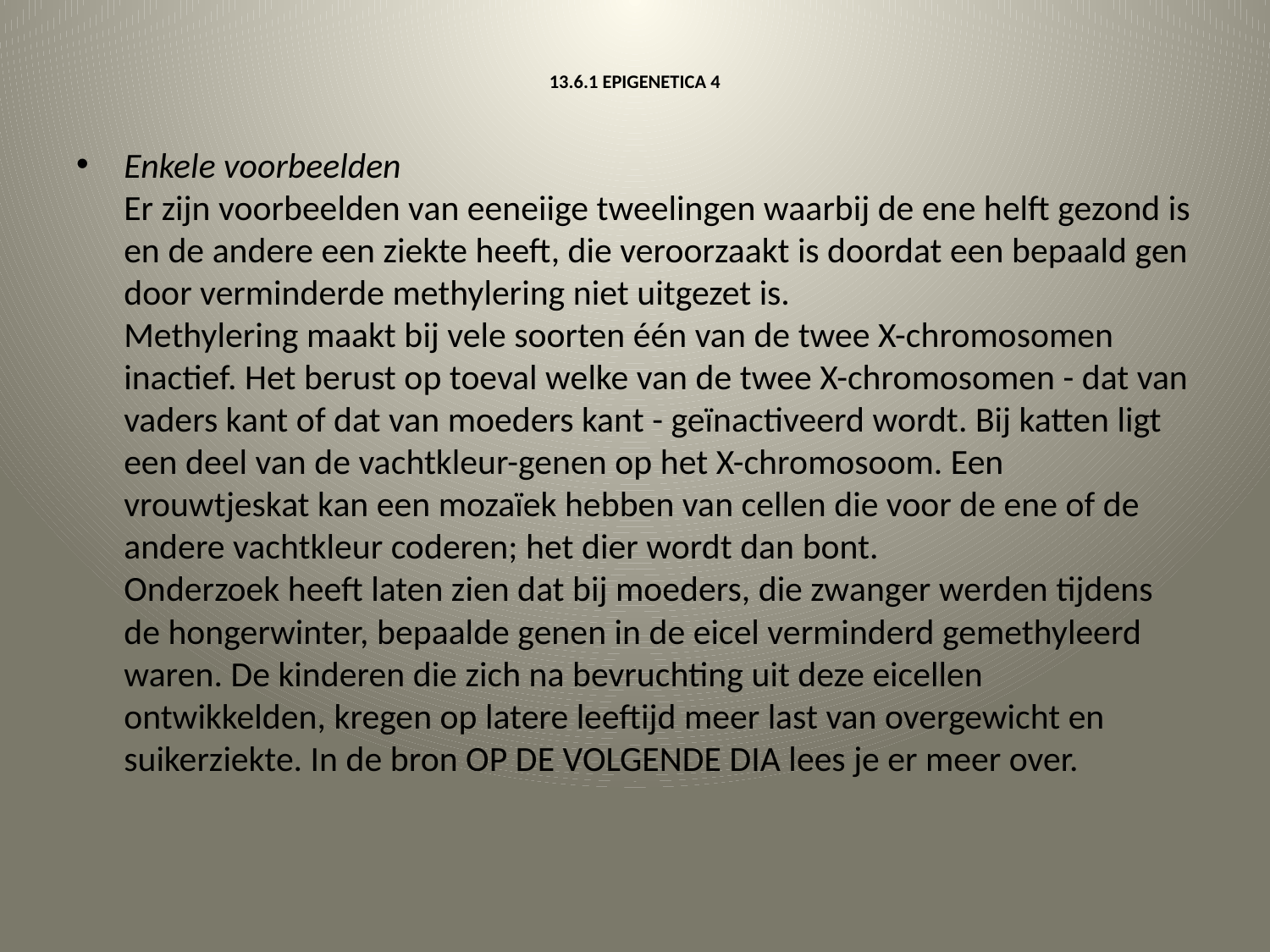

# 13.6.1 EPIGENETICA 4
Enkele voorbeelden
Er zijn voorbeelden van eeneiige tweelingen waarbij de ene helft gezond is en de andere een ziekte heeft, die veroorzaakt is doordat een bepaald gen door verminderde methylering niet uitgezet is.
Methylering maakt bij vele soorten één van de twee X-chromosomen inactief. Het berust op toeval welke van de twee X-chromosomen - dat van vaders kant of dat van moeders kant - geïnactiveerd wordt. Bij katten ligt een deel van de vachtkleur-genen op het X-chromosoom. Een vrouwtjeskat kan een mozaïek hebben van cellen die voor de ene of de andere vachtkleur coderen; het dier wordt dan bont.
Onderzoek heeft laten zien dat bij moeders, die zwanger werden tijdens de hongerwinter, bepaalde genen in de eicel verminderd gemethyleerd waren. De kinderen die zich na bevruchting uit deze eicellen ontwikkelden, kregen op latere leeftijd meer last van overgewicht en suikerziekte. In de bron OP DE VOLGENDE DIA lees je er meer over.